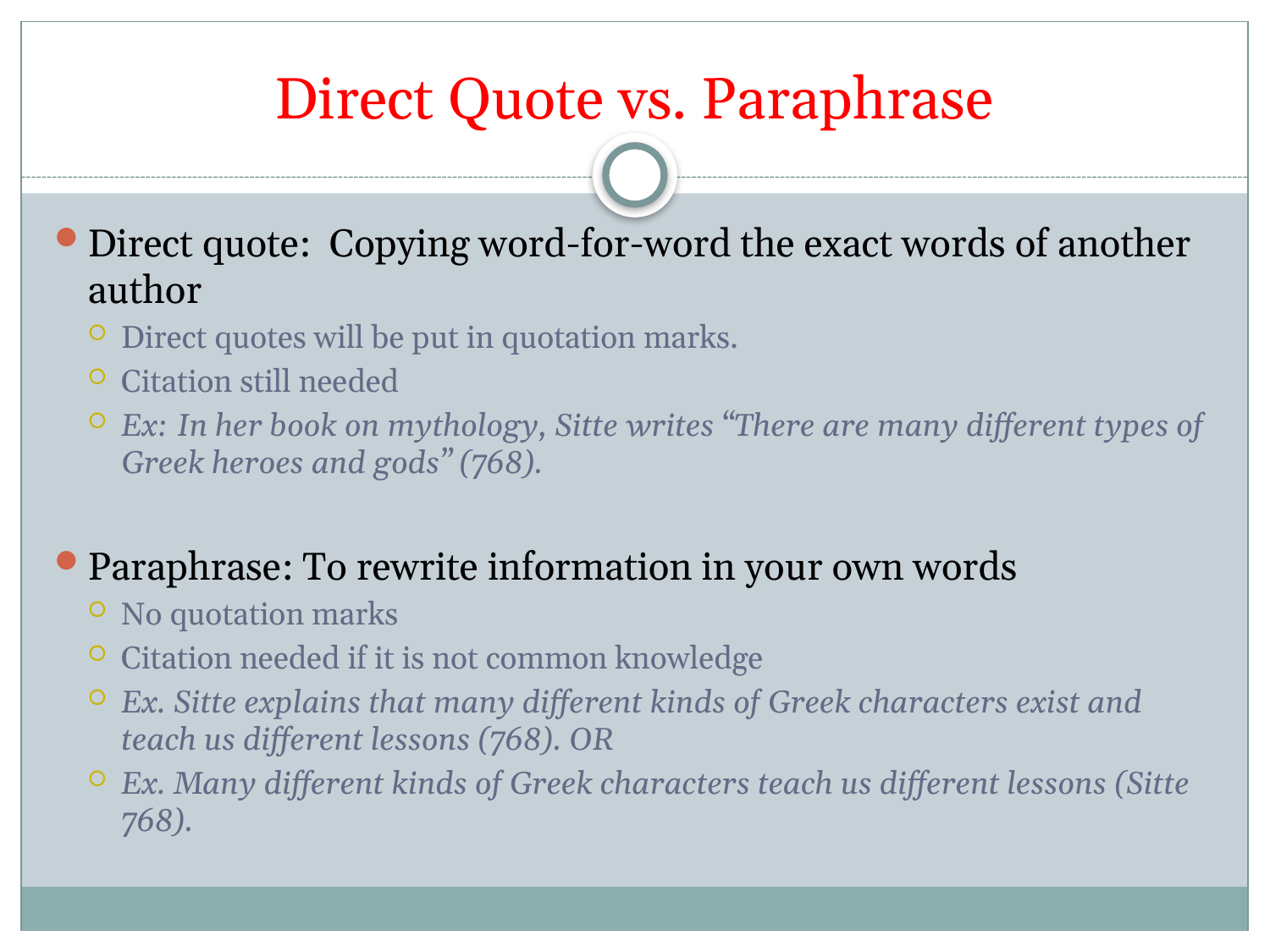

# Direct Quote vs. Paraphrase
Direct quote:  Copying word-for-word the exact words of another author
Direct quotes will be put in quotation marks.
Citation still needed
Ex: In her book on mythology, Sitte writes “There are many different types of Greek heroes and gods” (768).

Paraphrase: To rewrite information in your own words
No quotation marks
Citation needed if it is not common knowledge
Ex. Sitte explains that many different kinds of Greek characters exist and teach us different lessons (768). OR
Ex. Many different kinds of Greek characters teach us different lessons (Sitte 768).